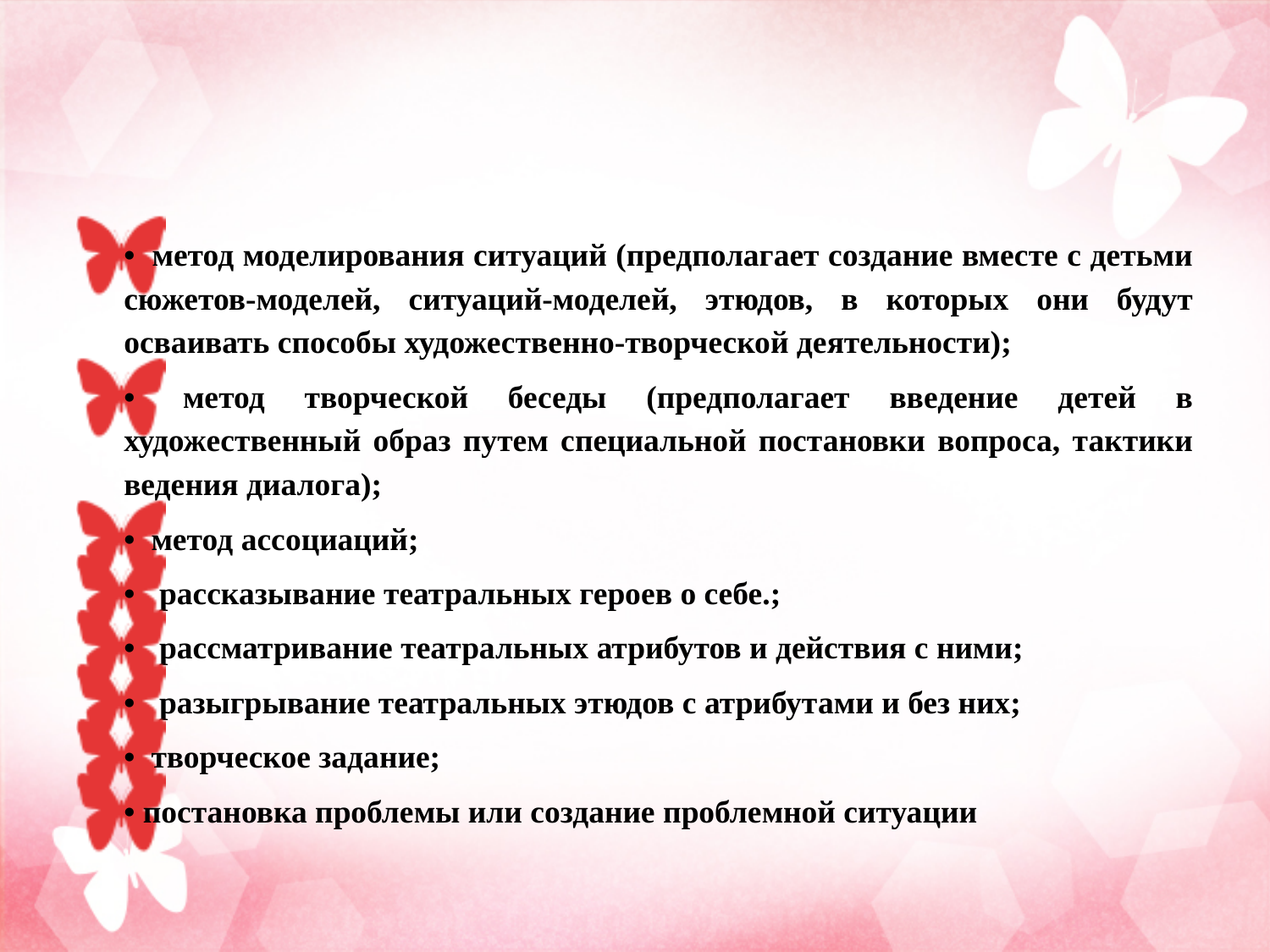

# Формы  и  методы работы с детьми:
•  метод моделирования ситуаций (предполагает создание вместе с детьми сюжетов-моделей, ситуаций-моделей, этюдов, в которых они будут осваивать способы художественно-творческой деятельности);
•  метод творческой беседы (предполагает введение детей в художественный образ путем специальной постановки вопроса, тактики ведения диалога);
•  метод ассоциаций;
•   рассказывание театральных героев о себе.;
•   рассматривание театральных атрибутов и действия с ними;
•   разыгрывание театральных этюдов с атрибутами и без них;
•  творческое задание;
• постановка проблемы или создание проблемной ситуации